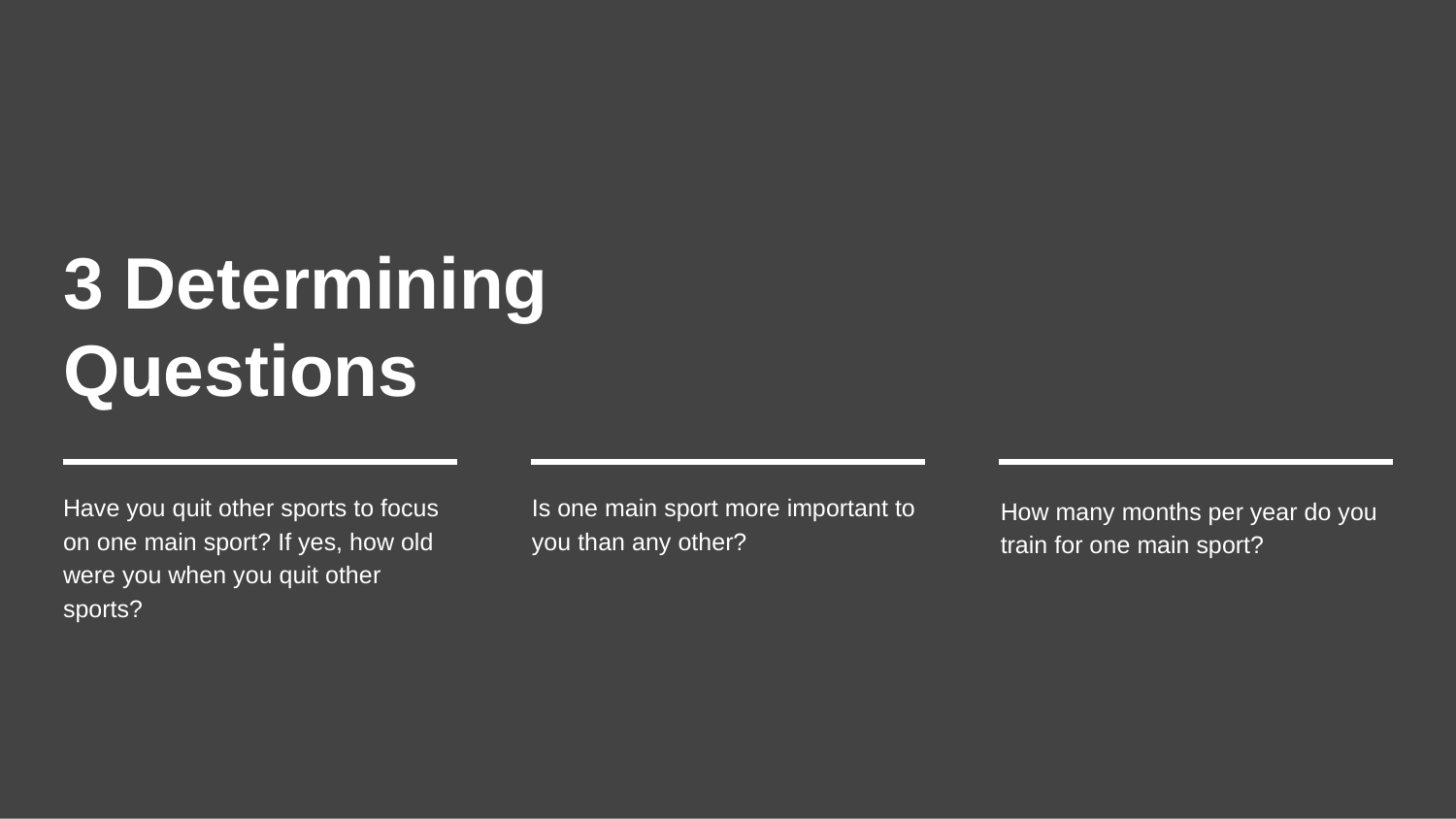

# 3 Determining Questions
Have you quit other sports to focus on one main sport? If yes, how old were you when you quit other sports?
Is one main sport more important to you than any other?
How many months per year do you train for one main sport?